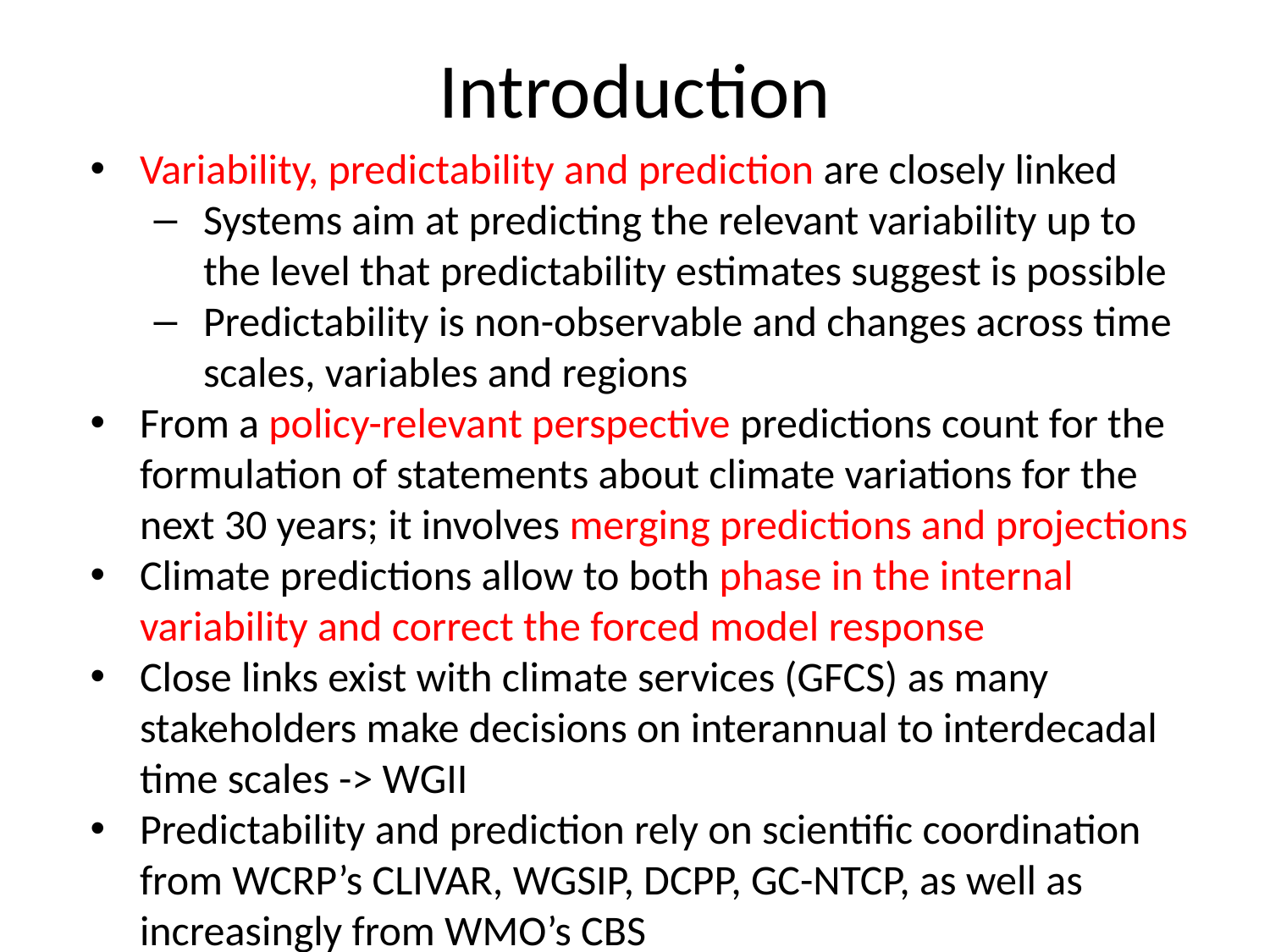

# Introduction
Variability, predictability and prediction are closely linked
Systems aim at predicting the relevant variability up to the level that predictability estimates suggest is possible
Predictability is non-observable and changes across time scales, variables and regions
From a policy-relevant perspective predictions count for the formulation of statements about climate variations for the next 30 years; it involves merging predictions and projections
Climate predictions allow to both phase in the internal variability and correct the forced model response
Close links exist with climate services (GFCS) as many stakeholders make decisions on interannual to interdecadal time scales -> WGII
Predictability and prediction rely on scientific coordination from WCRP’s CLIVAR, WGSIP, DCPP, GC-NTCP, as well as increasingly from WMO’s CBS